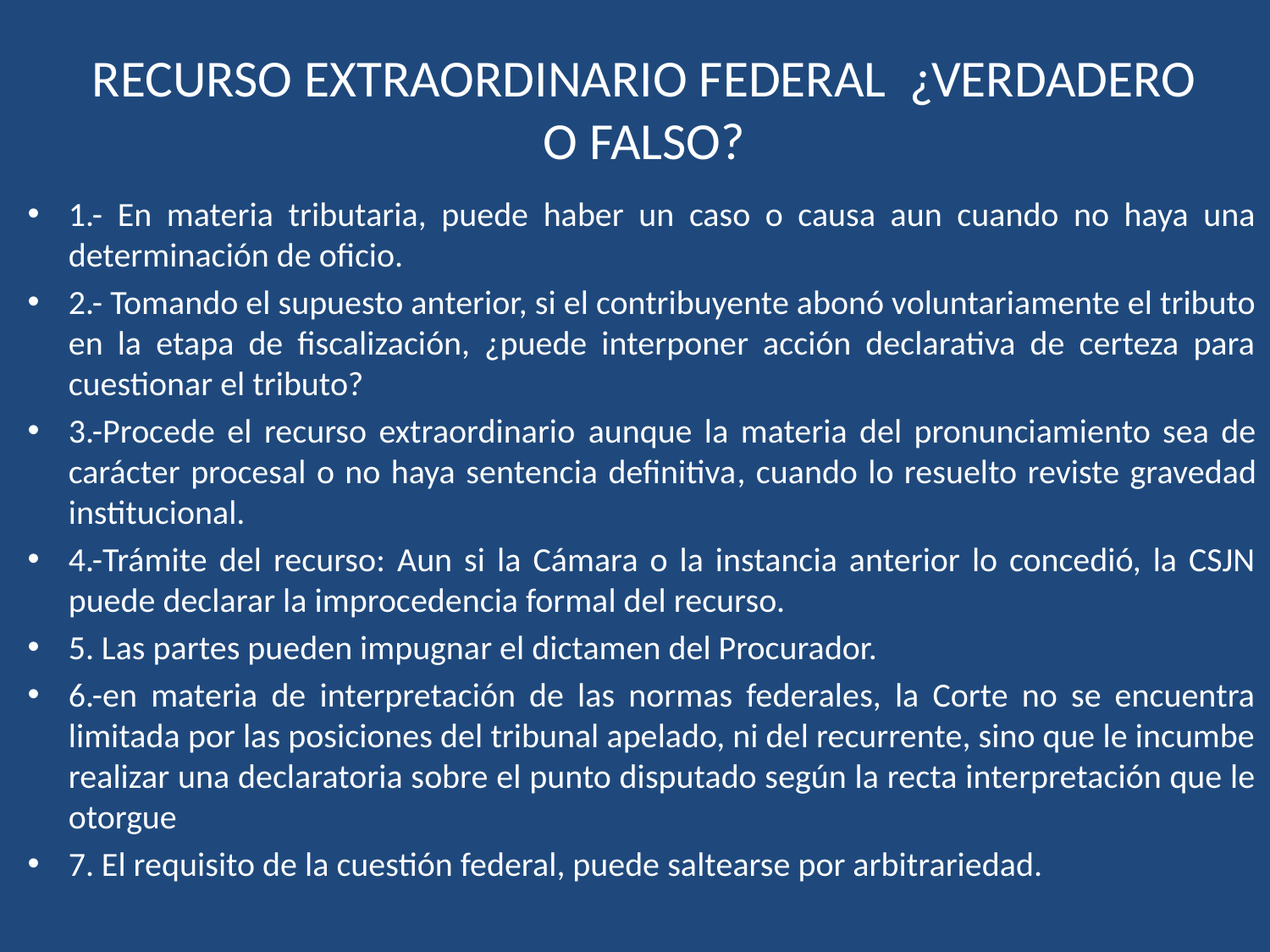

# RECURSO EXTRAORDINARIO FEDERAL  ¿VERDADERO O FALSO?
1.- En materia tributaria, puede haber un caso o causa aun cuando no haya una determinación de oficio.
2.- Tomando el supuesto anterior, si el contribuyente abonó voluntariamente el tributo en la etapa de fiscalización, ¿puede interponer acción declarativa de certeza para cuestionar el tributo?
3.-Procede el recurso extraordinario ­aunque la materia del pronunciamiento sea de carácter procesal o no haya sentencia definitiva­, cuando lo resuelto reviste gravedad institucional.
4.-Trámite del recurso: Aun si la Cámara o la instancia anterior lo concedió, la CSJN puede declarar la improcedencia formal del recurso.
5. Las partes pueden impugnar el dictamen del Procurador.
6.-en materia de interpretación de las normas federales, la Corte no se encuentra limitada por las posiciones del tribunal apelado, ni del recurrente, sino que le incumbe realizar una declaratoria sobre el punto disputado según la recta interpretación que le otorgue
7. El requisito de la cuestión federal, puede saltearse por arbitrariedad.